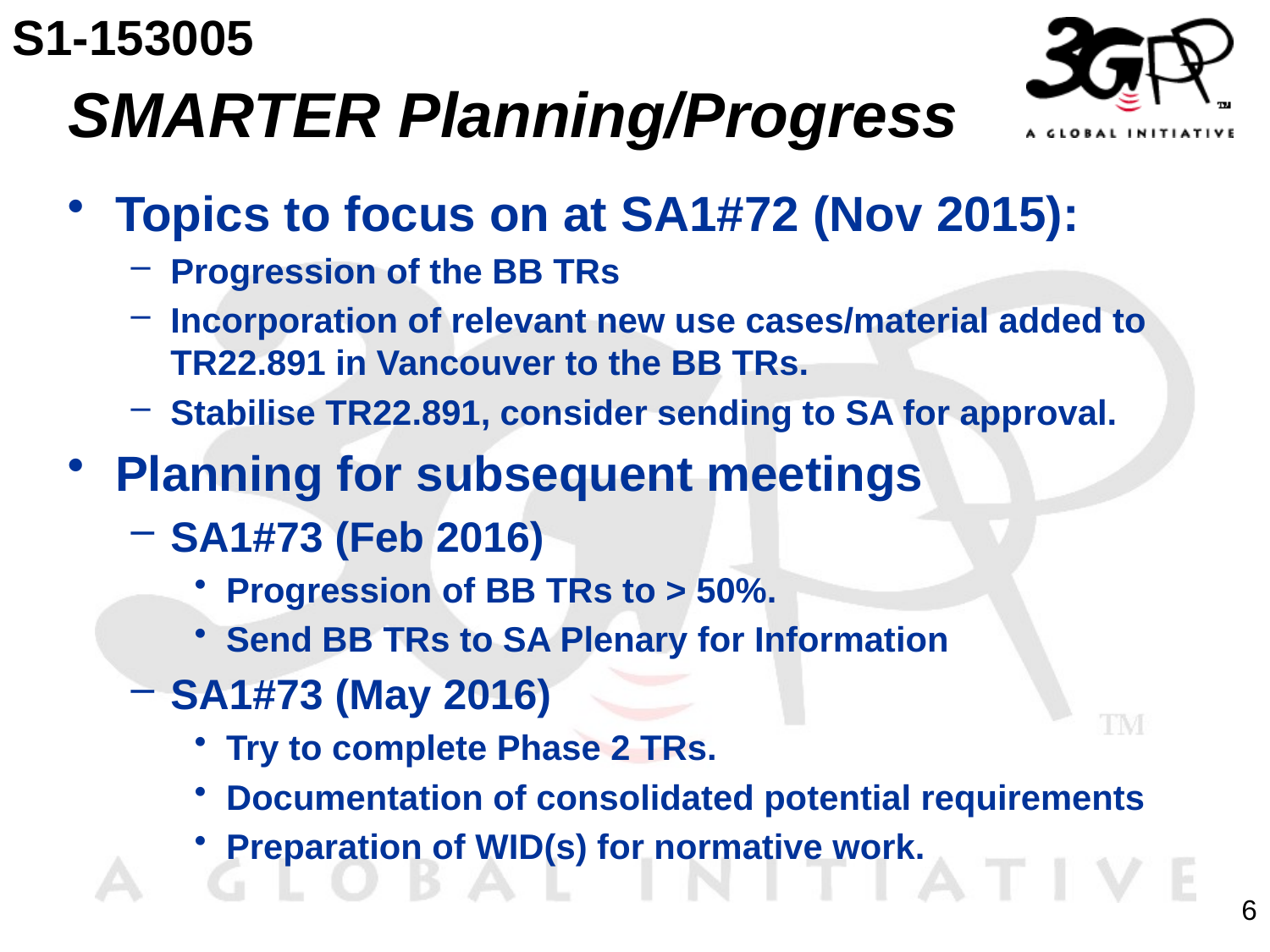

S1-153005
# SMARTER Planning/Progress
Topics to focus on at SA1#72 (Nov 2015):
Progression of the BB TRs
Incorporation of relevant new use cases/material added to TR22.891 in Vancouver to the BB TRs.
Stabilise TR22.891, consider sending to SA for approval.
Planning for subsequent meetings
SA1#73 (Feb 2016)
Progression of BB TRs to > 50%.
Send BB TRs to SA Plenary for Information
SA1#73 (May 2016)
Try to complete Phase 2 TRs.
Documentation of consolidated potential requirements
Preparation of WID(s) for normative work.
6